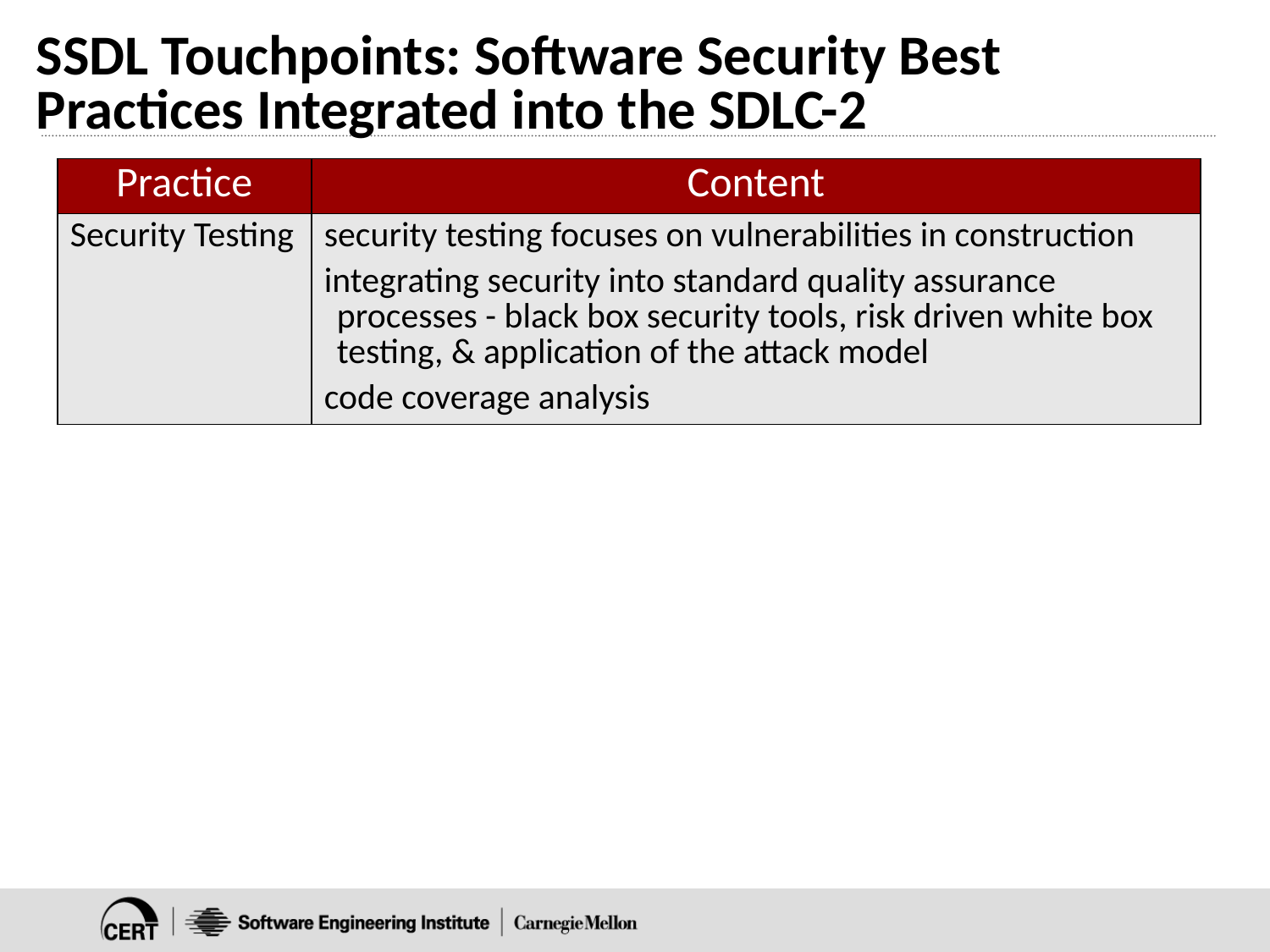

# SSDL Touchpoints: Software Security Best Practices Integrated into the SDLC-2
| Practice | Content |
| --- | --- |
| Security Testing | security testing focuses on vulnerabilities in construction integrating security into standard quality assurance processes - black box security tools, risk driven white box testing, & application of the attack model code coverage analysis |